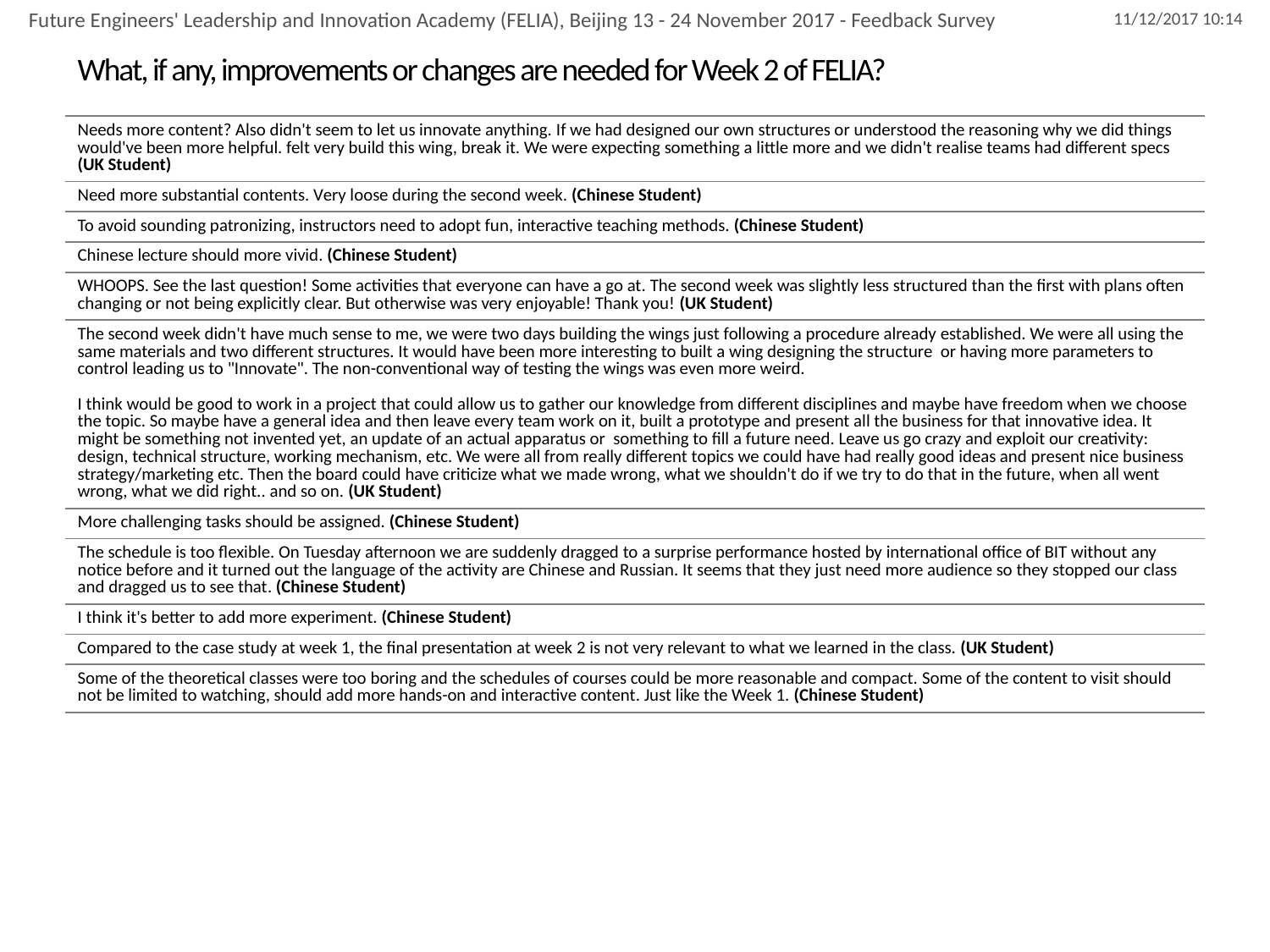

Future Engineers' Leadership and Innovation Academy (FELIA), Beijing 13 - 24 November 2017 - Feedback Survey
# What, if any, improvements or changes are needed for Week 2 of FELIA?
| Needs more content? Also didn't seem to let us innovate anything. If we had designed our own structures or understood the reasoning why we did things would've been more helpful. felt very build this wing, break it. We were expecting something a little more and we didn't realise teams had different specs (UK Student) |
| --- |
| Need more substantial contents. Very loose during the second week. (Chinese Student) |
| To avoid sounding patronizing, instructors need to adopt fun, interactive teaching methods. (Chinese Student) |
| Chinese lecture should more vivid. (Chinese Student) |
| WHOOPS. See the last question! Some activities that everyone can have a go at. The second week was slightly less structured than the first with plans often changing or not being explicitly clear. But otherwise was very enjoyable! Thank you! (UK Student) |
| The second week didn't have much sense to me, we were two days building the wings just following a procedure already established. We were all using the same materials and two different structures. It would have been more interesting to built a wing designing the structure or having more parameters to control leading us to "Innovate". The non-conventional way of testing the wings was even more weird. I think would be good to work in a project that could allow us to gather our knowledge from different disciplines and maybe have freedom when we choose the topic. So maybe have a general idea and then leave every team work on it, built a prototype and present all the business for that innovative idea. It might be something not invented yet, an update of an actual apparatus or something to fill a future need. Leave us go crazy and exploit our creativity: design, technical structure, working mechanism, etc. We were all from really different topics we could have had really good ideas and present nice business strategy/marketing etc. Then the board could have criticize what we made wrong, what we shouldn't do if we try to do that in the future, when all went wrong, what we did right.. and so on. (UK Student) |
| More challenging tasks should be assigned. (Chinese Student) |
| The schedule is too flexible. On Tuesday afternoon we are suddenly dragged to a surprise performance hosted by international office of BIT without any notice before and it turned out the language of the activity are Chinese and Russian. It seems that they just need more audience so they stopped our class and dragged us to see that. (Chinese Student) |
| I think it's better to add more experiment. (Chinese Student) |
| Compared to the case study at week 1, the final presentation at week 2 is not very relevant to what we learned in the class. (UK Student) |
| Some of the theoretical classes were too boring and the schedules of courses could be more reasonable and compact. Some of the content to visit should not be limited to watching, should add more hands-on and interactive content. Just like the Week 1. (Chinese Student) |